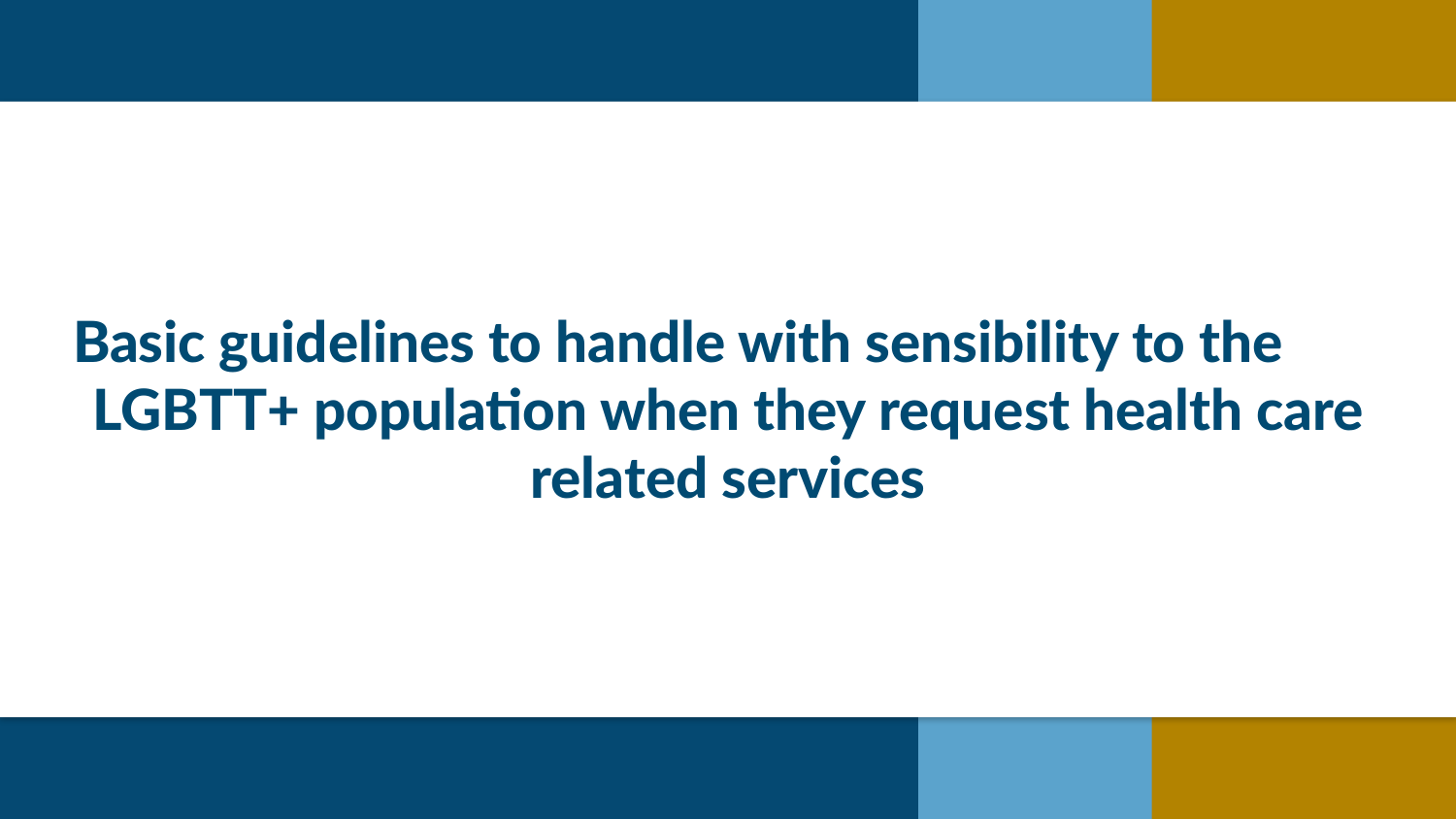

Basic guidelines to handle with sensibility to the	LGBTT+ population when they request health care related services